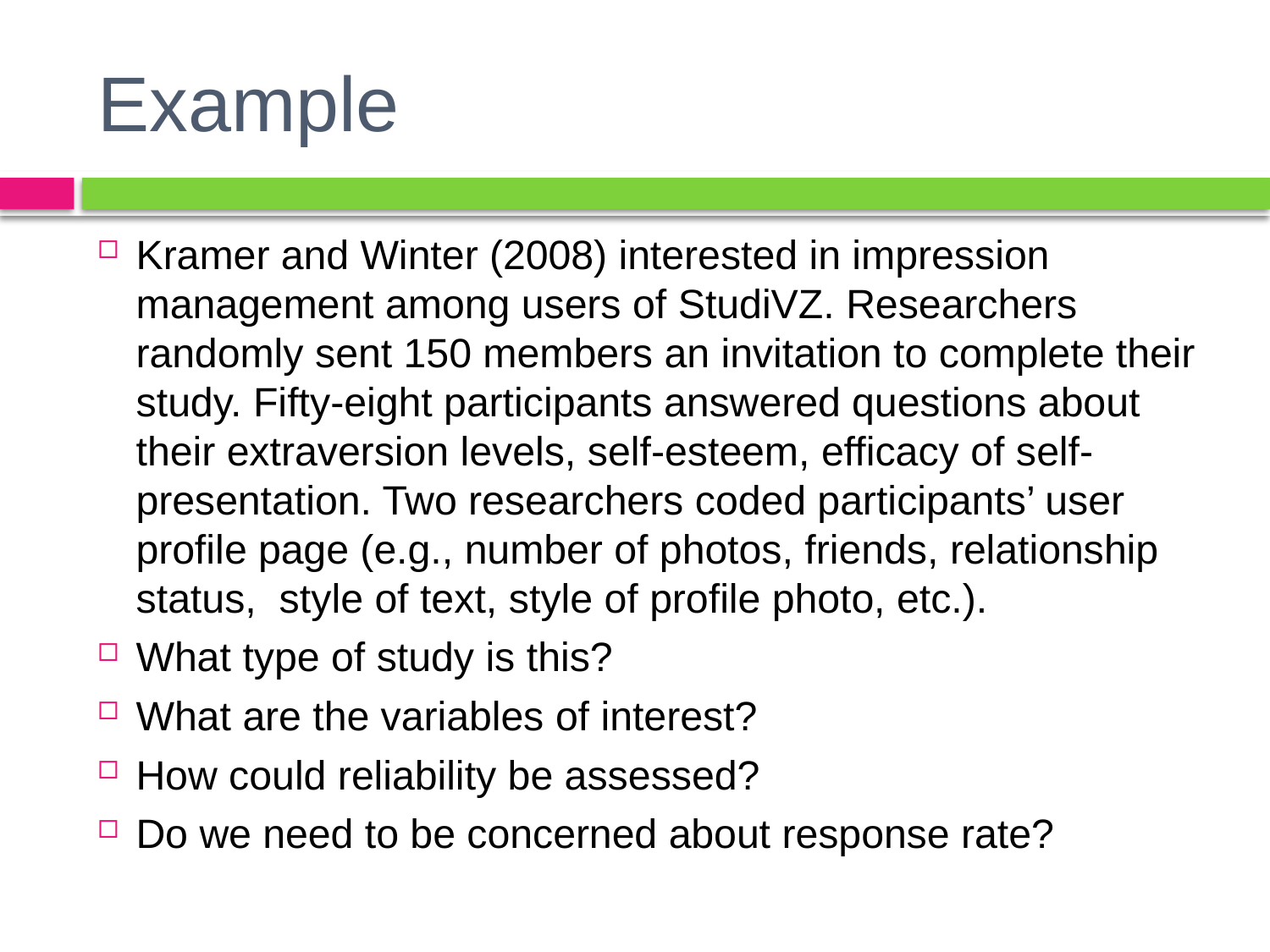

# Example
Kramer and Winter (2008) interested in impression management among users of StudiVZ. Researchers randomly sent 150 members an invitation to complete their study. Fifty-eight participants answered questions about their extraversion levels, self-esteem, efficacy of self-presentation. Two researchers coded participants’ user profile page (e.g., number of photos, friends, relationship status,  style of text, style of profile photo, etc.).
What type of study is this?
What are the variables of interest?
How could reliability be assessed?
Do we need to be concerned about response rate?